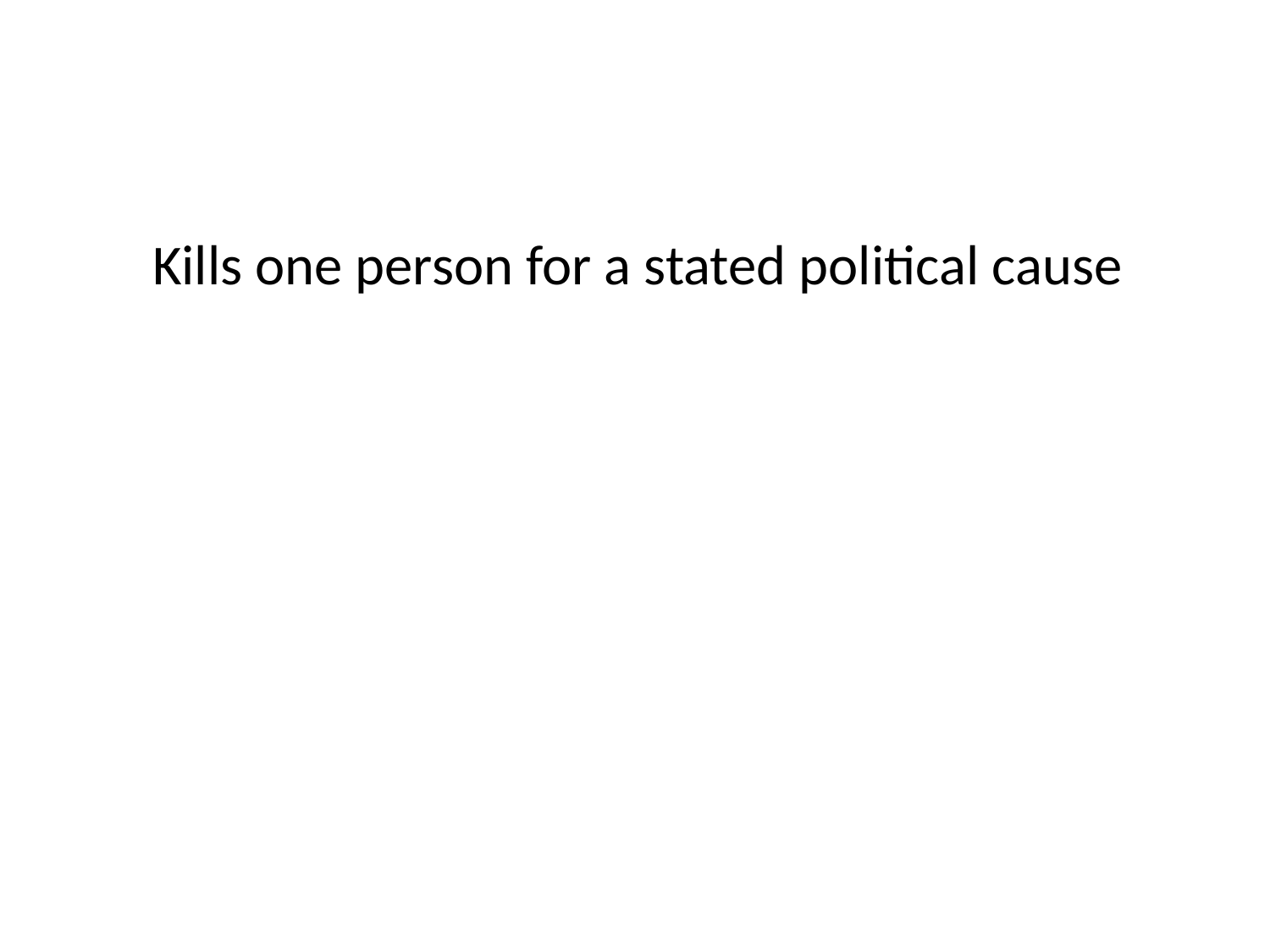

#
      Kills one person for a stated political cause